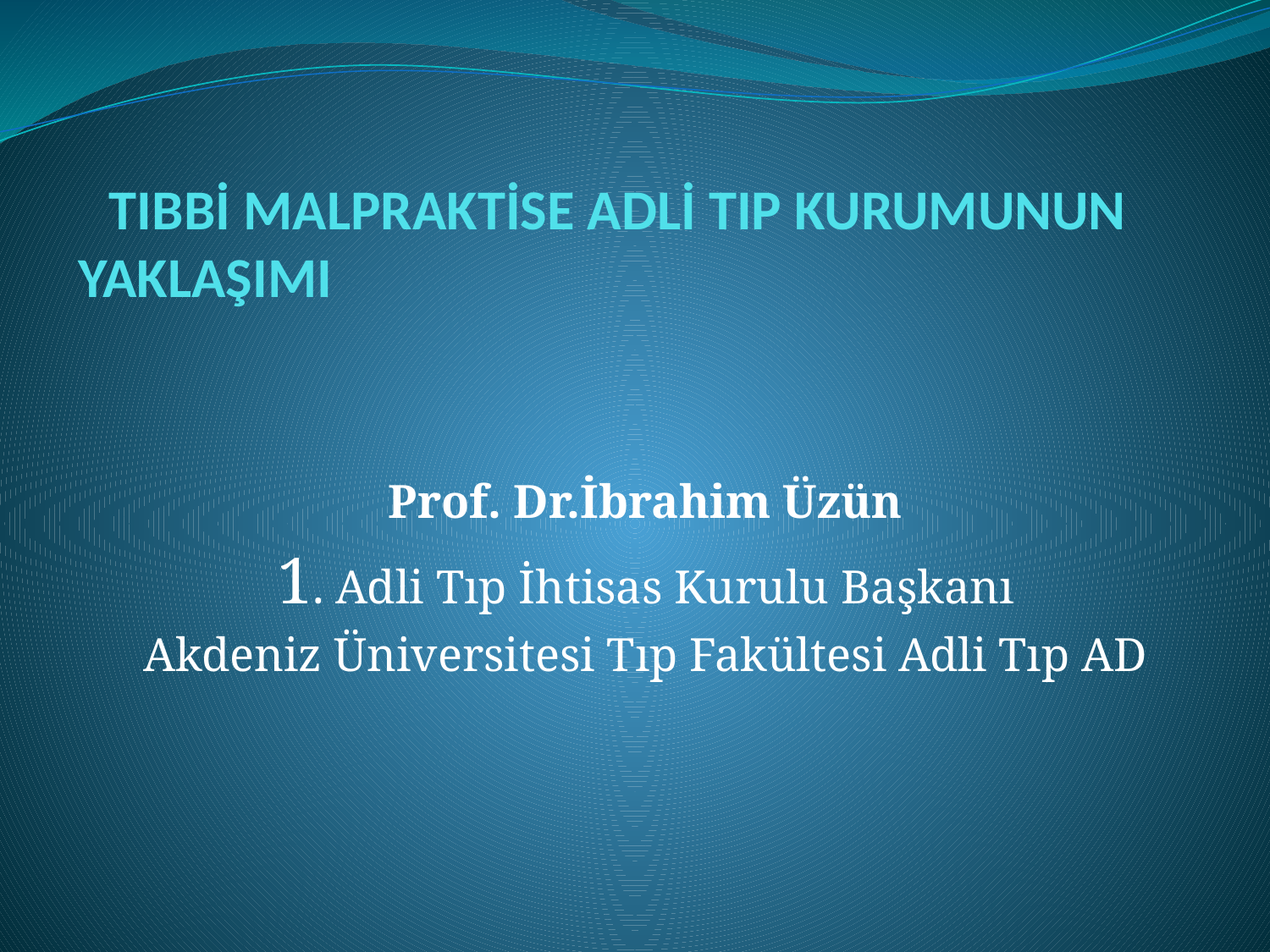

# TIBBİ MALPRAKTİSE ADLİ TIP KURUMUNUN YAKLAŞIMI
Prof. Dr.İbrahim Üzün
1. Adli Tıp İhtisas Kurulu Başkanı
Akdeniz Üniversitesi Tıp Fakültesi Adli Tıp AD